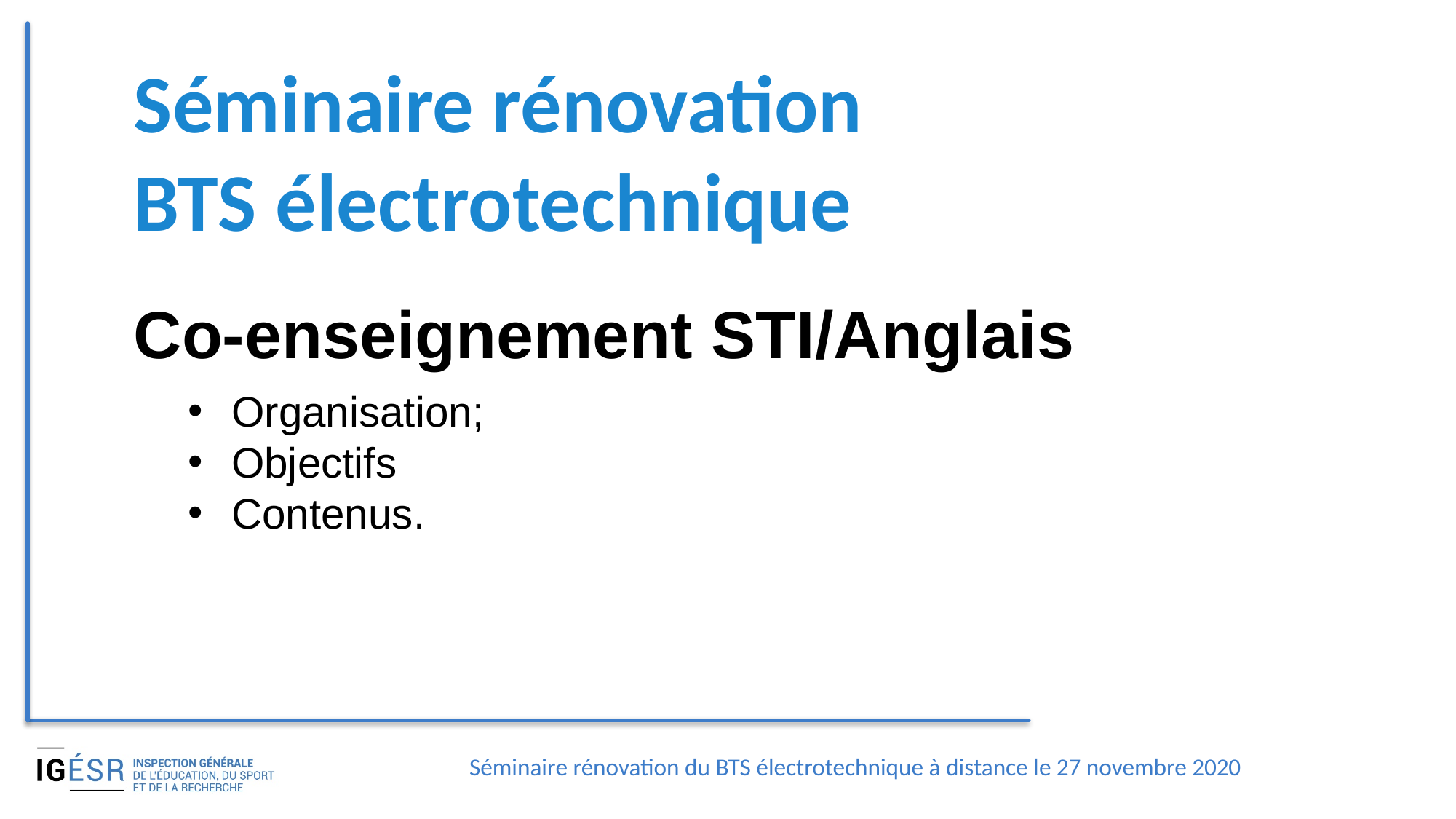

# Séminaire rénovation BTS électrotechnique
Co-enseignement STI/Anglais

Organisation;
Objectifs
Contenus.